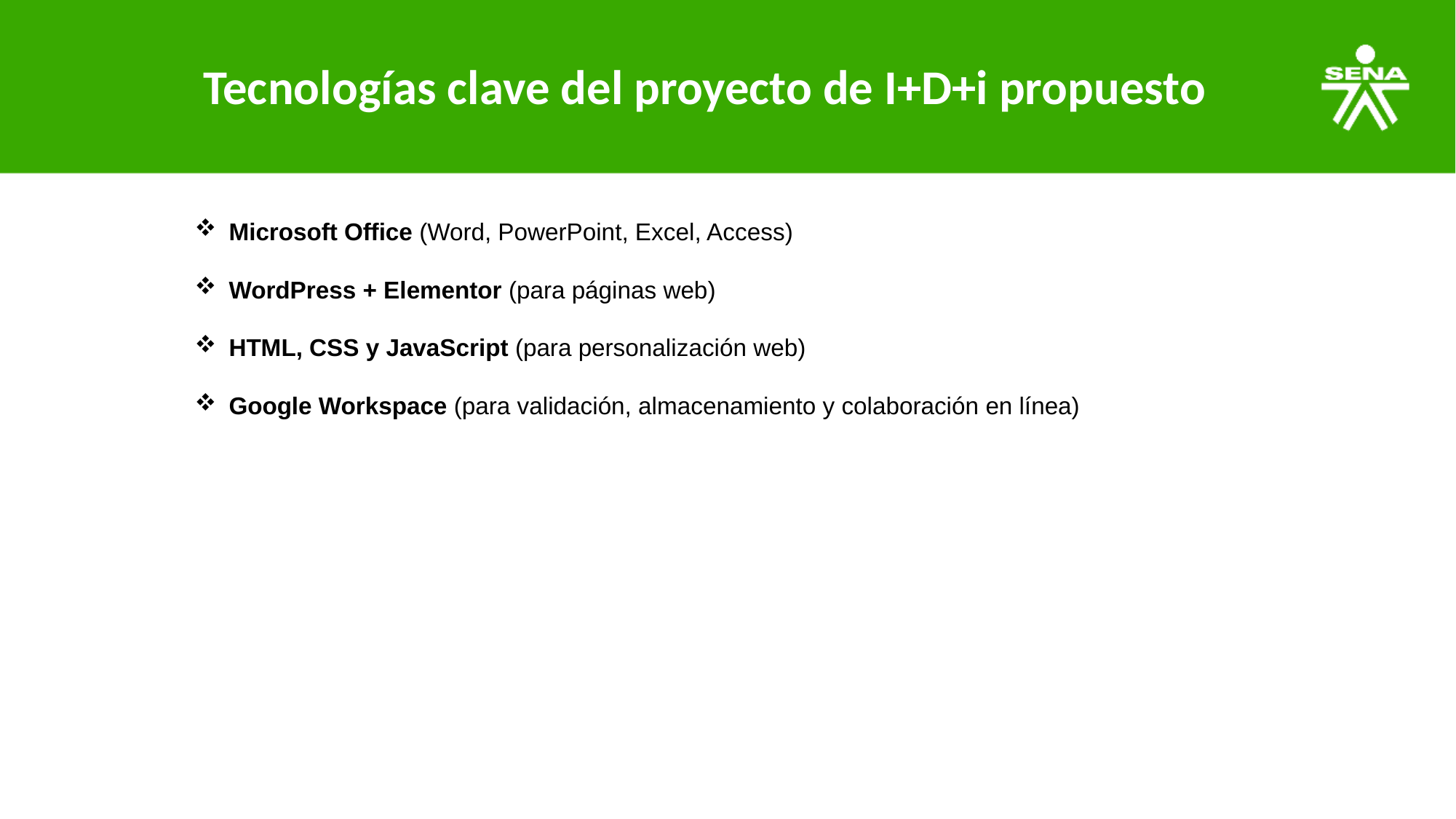

Tecnologías clave del proyecto de I+D+i propuesto
Microsoft Office (Word, PowerPoint, Excel, Access)

WordPress + Elementor (para páginas web)

HTML, CSS y JavaScript (para personalización web)

Google Workspace (para validación, almacenamiento y colaboración en línea)